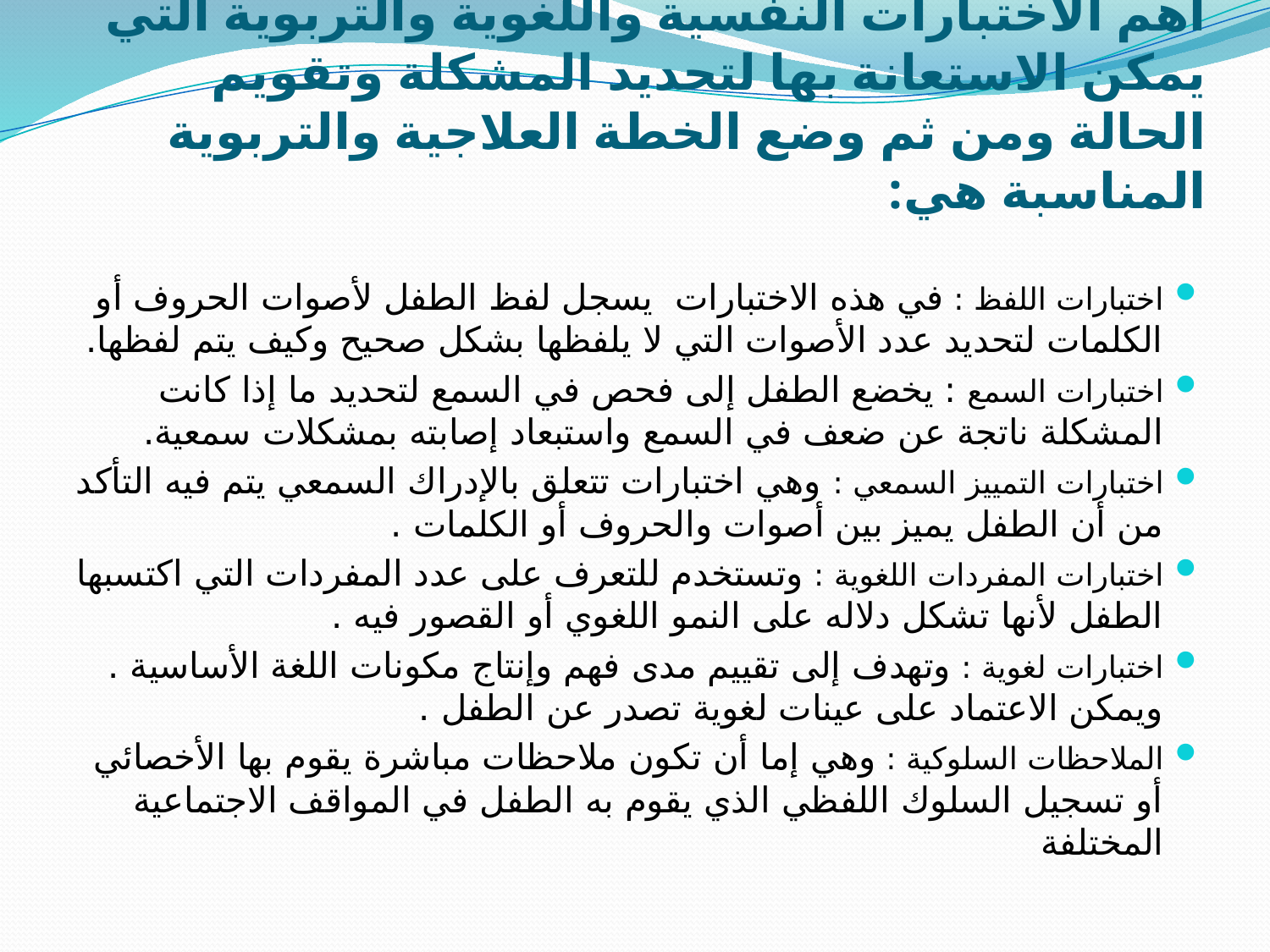

# أهم الاختبارات النفسية واللغوية والتربوية التي يمكن الاستعانة بها لتحديد المشكلة وتقويم الحالة ومن ثم وضع الخطة العلاجية والتربوية المناسبة هي:
اختبارات اللفظ : في هذه الاختبارات  يسجل لفظ الطفل لأصوات الحروف أو الكلمات لتحديد عدد الأصوات التي لا يلفظها بشكل صحيح وكيف يتم لفظها.
اختبارات السمع : يخضع الطفل إلى فحص في السمع لتحديد ما إذا كانت المشكلة ناتجة عن ضعف في السمع واستبعاد إصابته بمشكلات سمعية.
اختبارات التمييز السمعي : وهي اختبارات تتعلق بالإدراك السمعي يتم فيه التأكد من أن الطفل يميز بين أصوات والحروف أو الكلمات .
اختبارات المفردات اللغوية : وتستخدم للتعرف على عدد المفردات التي اكتسبها الطفل لأنها تشكل دلاله على النمو اللغوي أو القصور فيه .
اختبارات لغوية : وتهدف إلى تقييم مدى فهم وإنتاج مكونات اللغة الأساسية . ويمكن الاعتماد على عينات لغوية تصدر عن الطفل .
الملاحظات السلوكية : وهي إما أن تكون ملاحظات مباشرة يقوم بها الأخصائي أو تسجيل السلوك اللفظي الذي يقوم به الطفل في المواقف الاجتماعية المختلفة